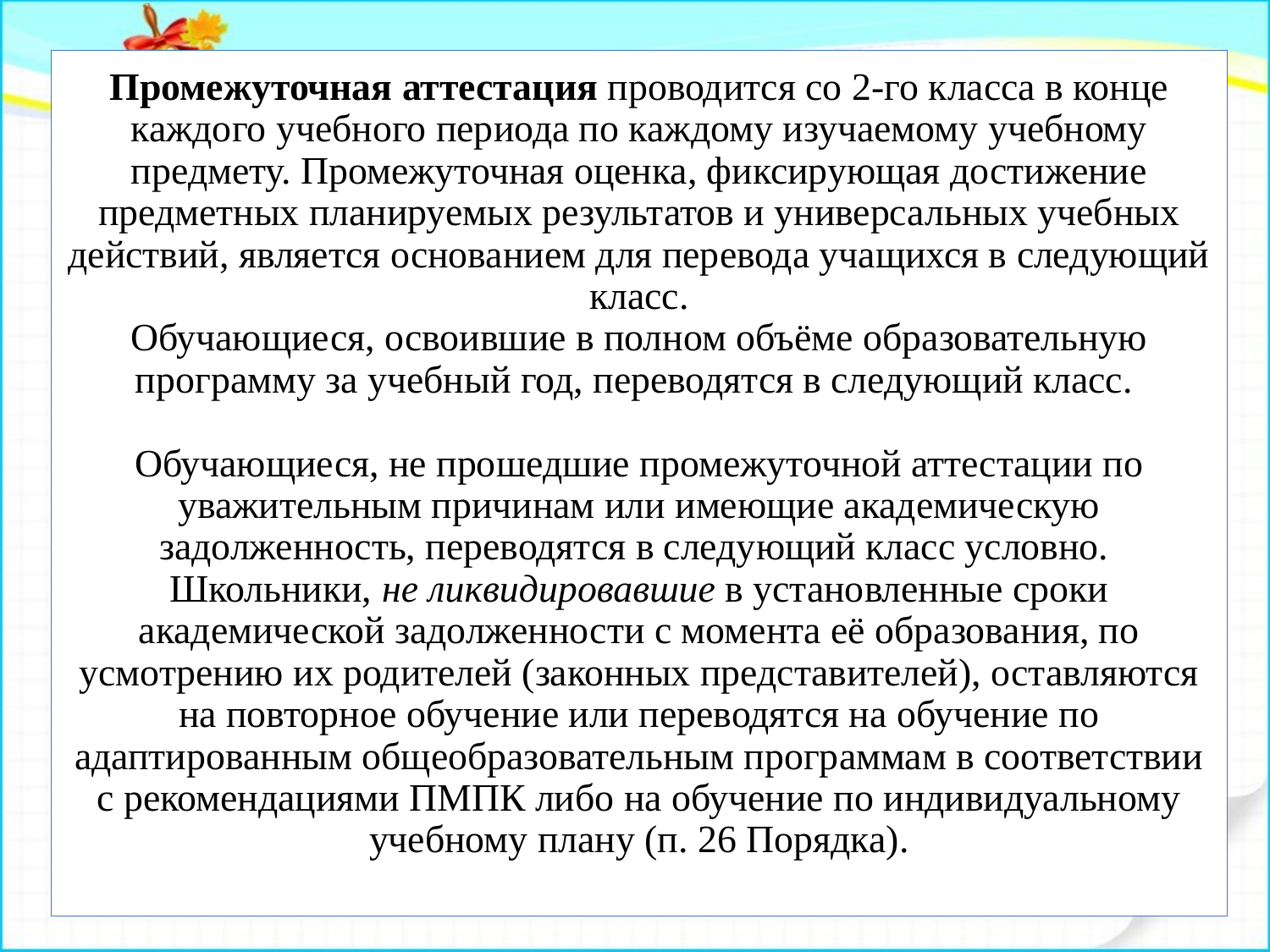

# Промежуточная аттестация проводится со 2-го класса в конце каждого учебного периода по каждому изучаемому учебному предмету. Промежуточная оценка, фиксирующая достижение предметных планируемых результатов и универсальных учебных действий, является основанием для перевода учащихся в следующий класс. Обучающиеся, освоившие в полном объёме образовательную программу за учебный год, переводятся в следующий класс. Обучающиеся, не прошедшие промежуточной аттестации по уважительным причинам или имеющие академическую задолженность, переводятся в следующий класс условно. Школьники, не ликвидировавшие в установленные сроки академической задолженности с момента её образования, по усмотрению их родителей (законных представителей), оставляются на повторное обучение или переводятся на обучение по адаптированным общеобразовательным программам в соответствии с рекомендациями ПМПК либо на обучение по индивидуальному учебному плану (п. 26 Порядка).